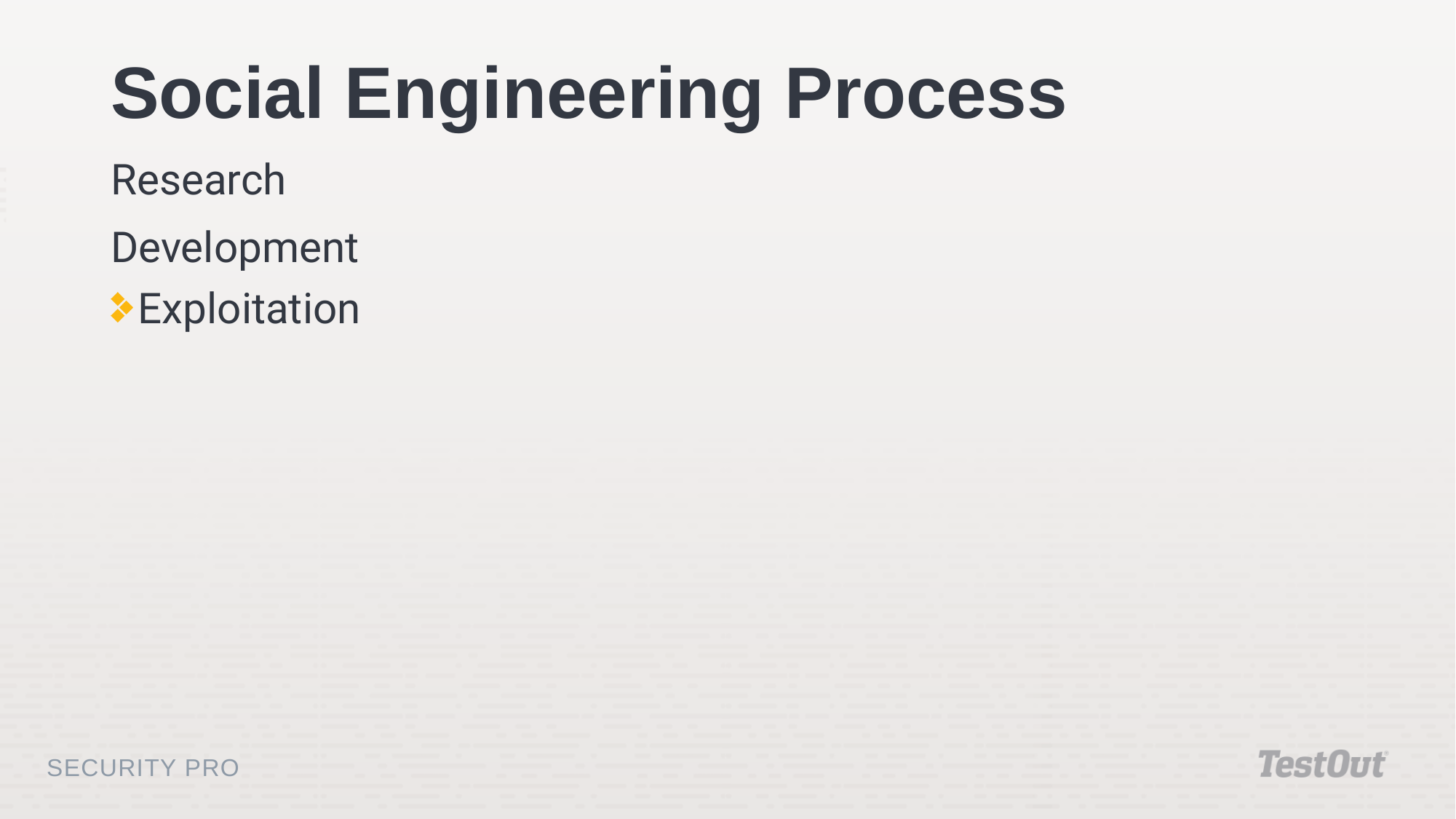

# Social Engineering Process
Research
Development
Exploitation
Security Pro